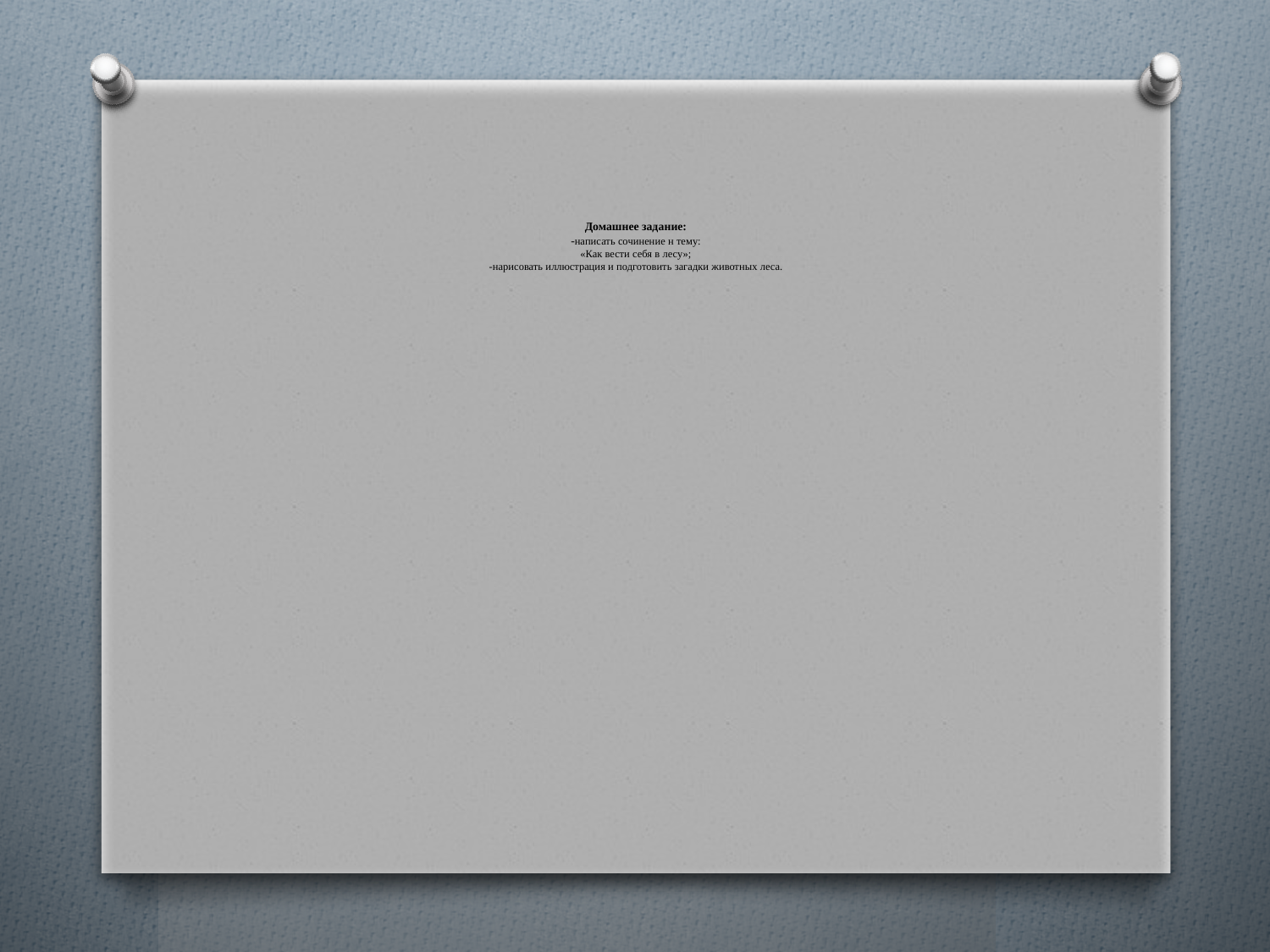

# Домашнее задание: -написать сочинение н тему: «Как вести себя в лесу»; -нарисовать иллюстрация и подготовить загадки животных леса.